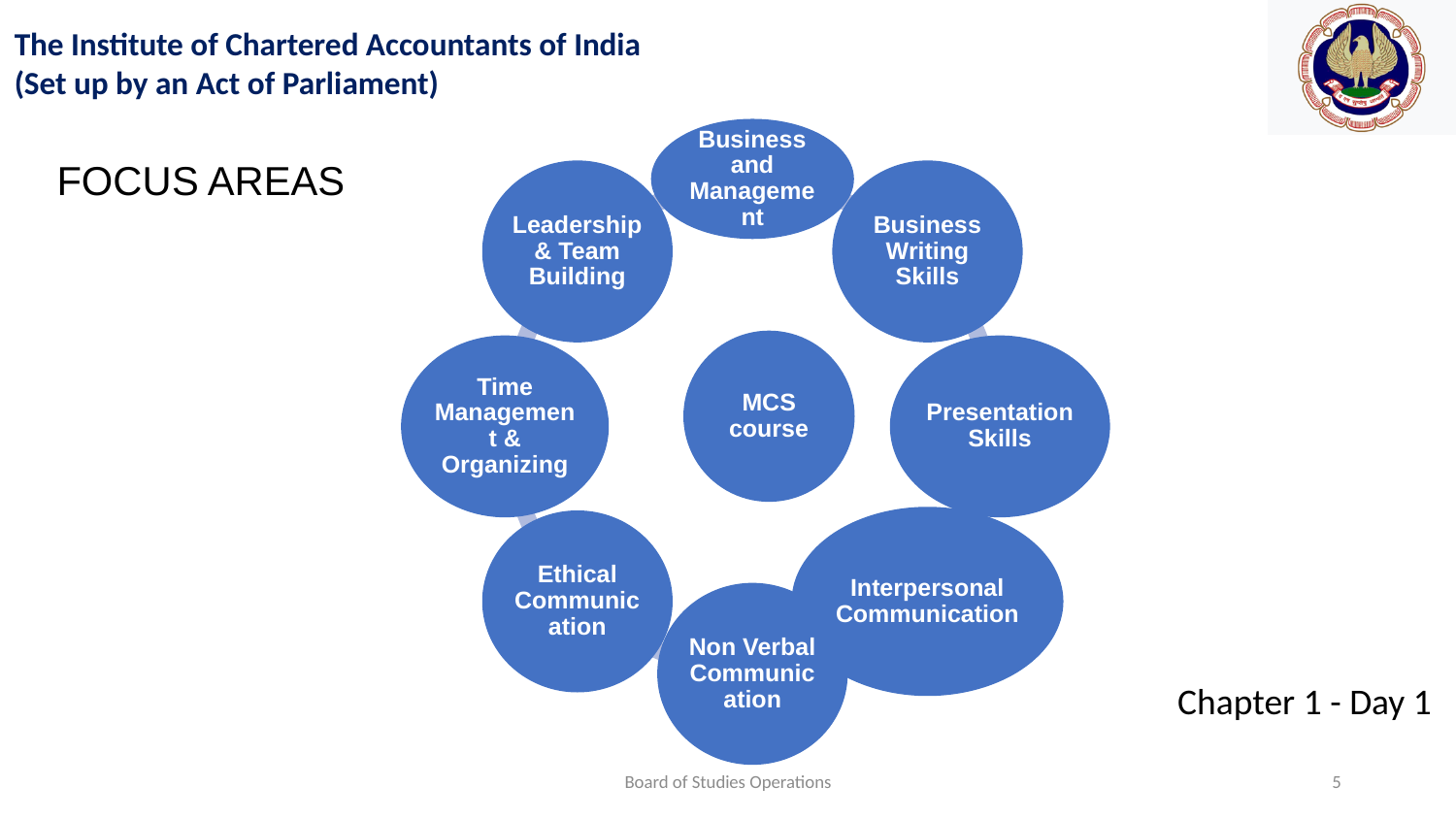

MCS course
Business and Management
Business Writing Skills
Presentation Skills
Interpersonal Communication
Non Verbal Communication
Ethical Communication
Time Management & Organizing
Leadership & Team Building
FOCUS AREAS

Board of Studies Operations
5